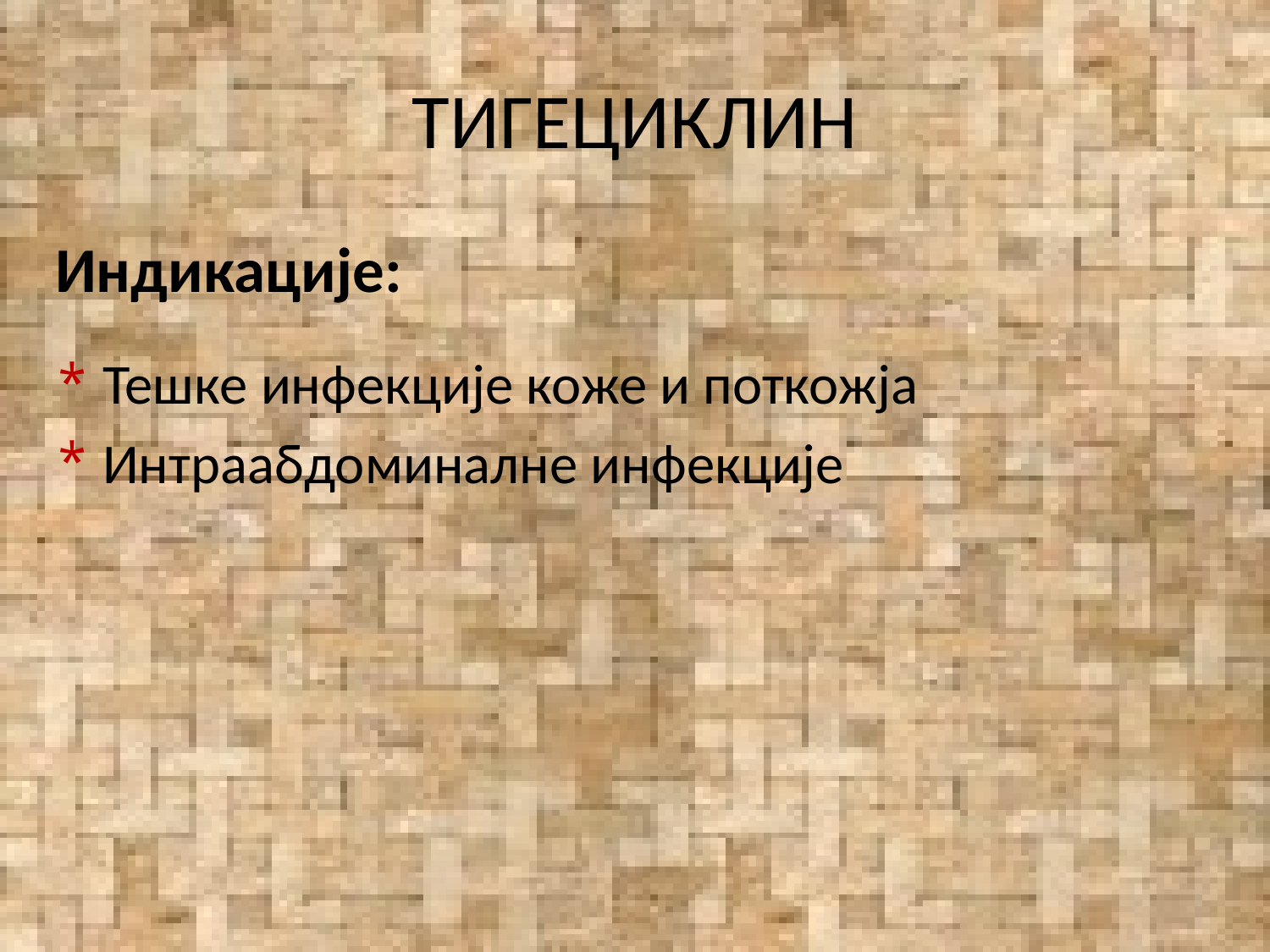

# ТИГЕЦИКЛИН
Индикације:

Тешке инфекције коже и поткожја
Интраабдоминалне инфекције